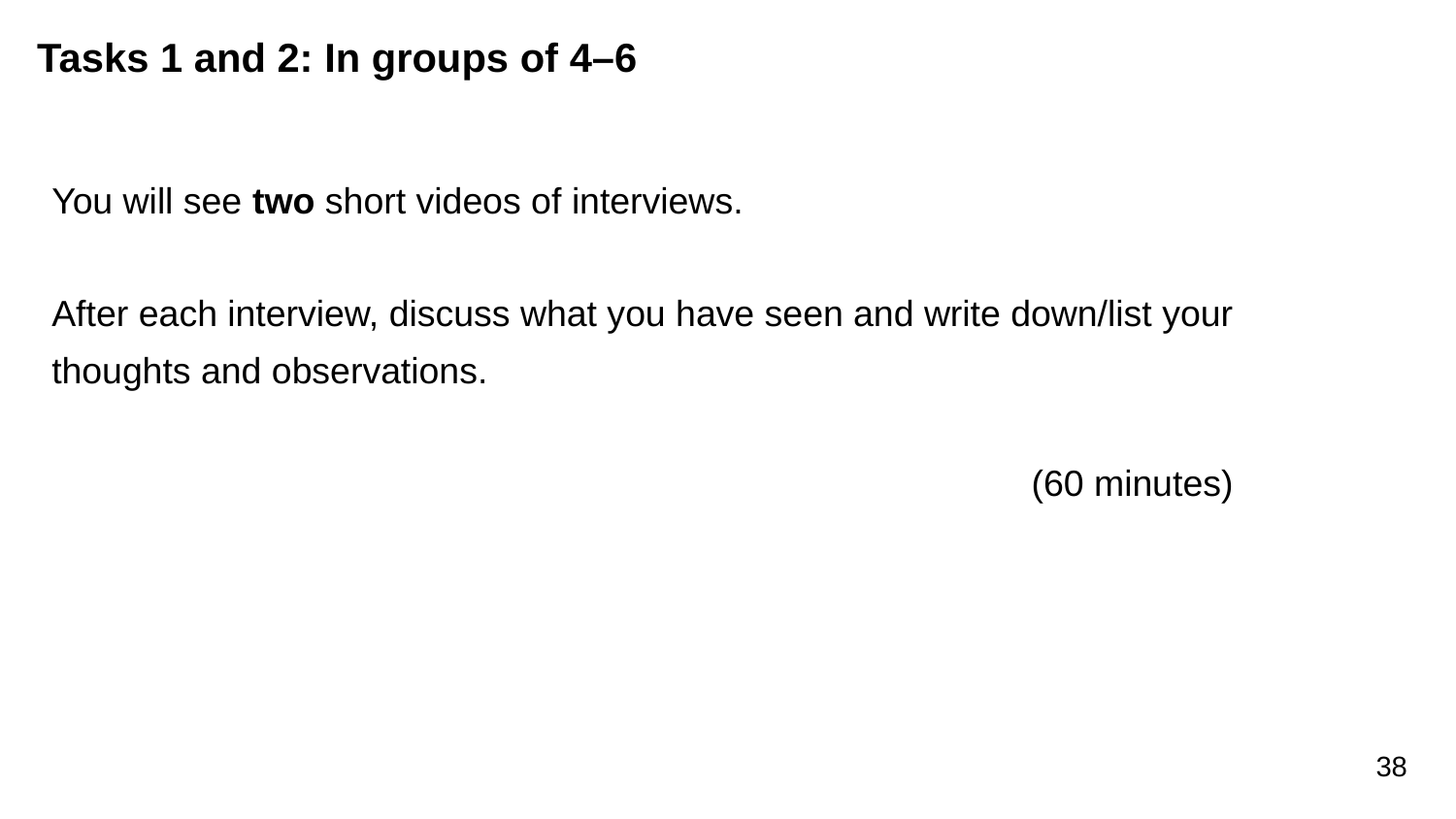

# Tasks 1 and 2: In groups of 4–6
You will see two short videos of interviews.

After each interview, discuss what you have seen and write down/list your thoughts and observations.

(60 minutes)

38